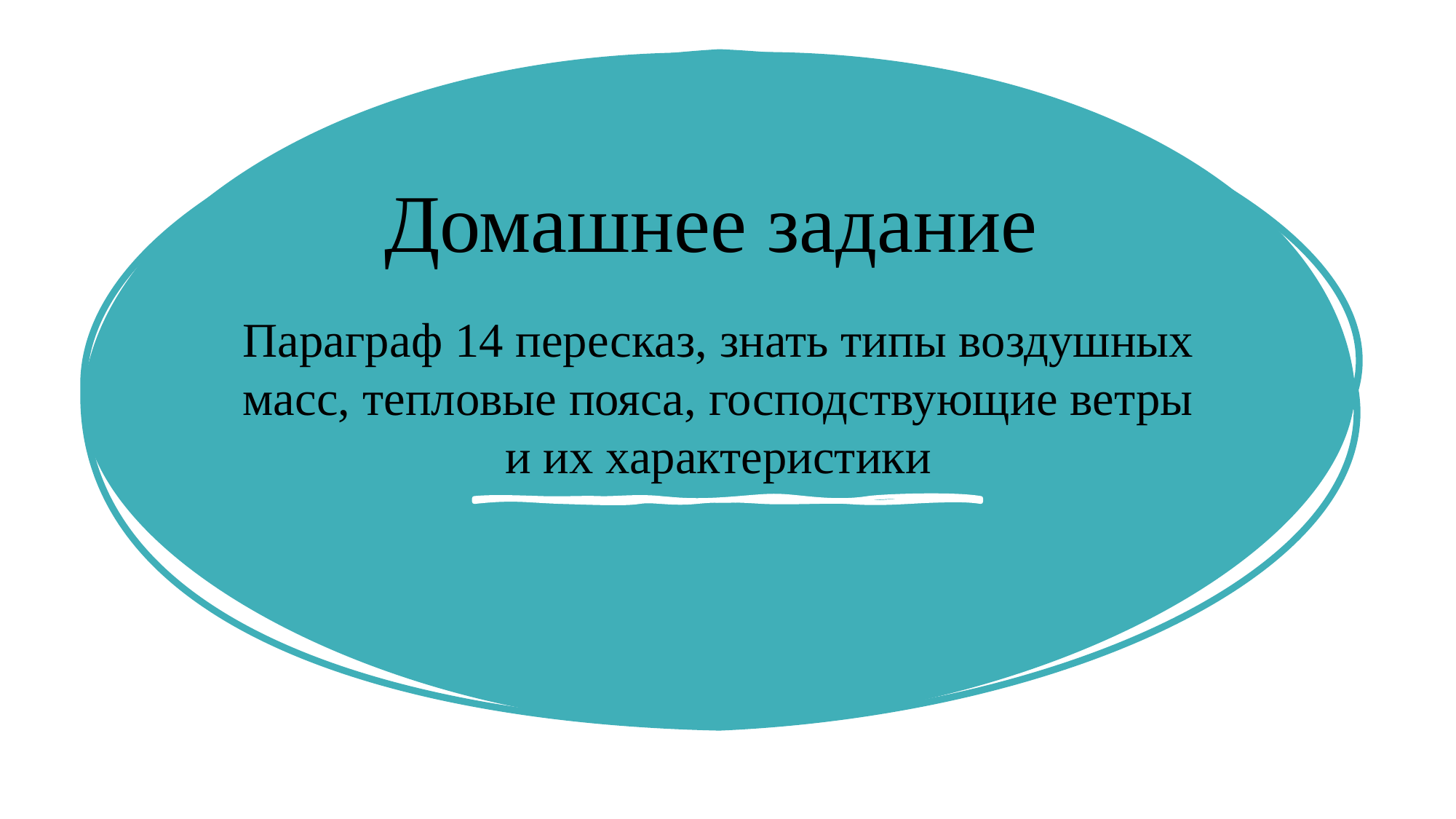

# Домашнее задание
Параграф 14 пересказ, знать типы воздушных масс, тепловые пояса, господствующие ветры и их характеристики